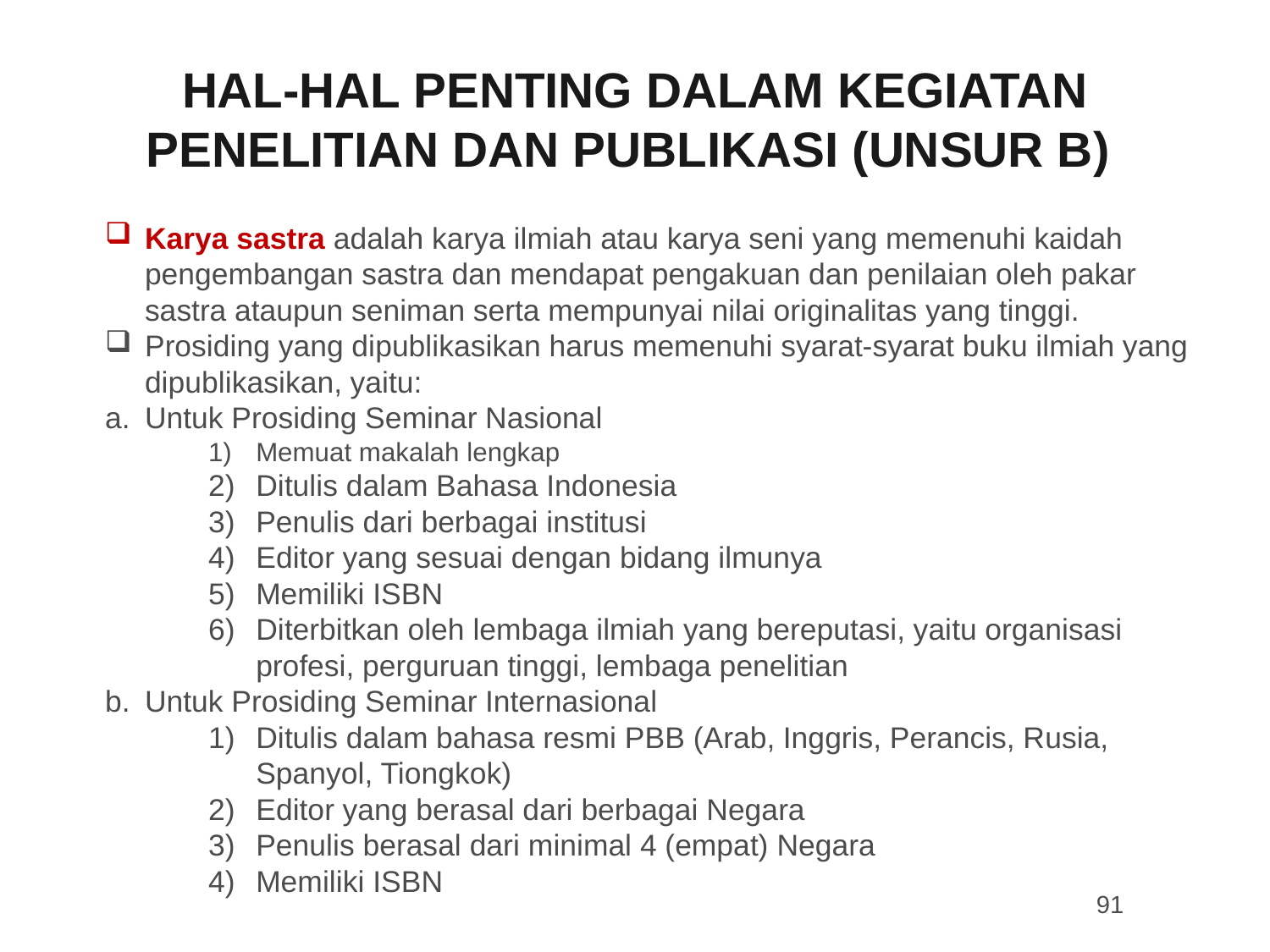

# HAL-HAL PENTING DALAM KEGIATAN PENELITIAN DAN PUBLIKASI (UNSUR B)
Karya sastra adalah karya ilmiah atau karya seni yang memenuhi kaidah pengembangan sastra dan mendapat pengakuan dan penilaian oleh pakar sastra ataupun seniman serta mempunyai nilai originalitas yang tinggi.
Prosiding yang dipublikasikan harus memenuhi syarat-syarat buku ilmiah yang dipublikasikan, yaitu:
Untuk Prosiding Seminar Nasional
Memuat makalah lengkap
Ditulis dalam Bahasa Indonesia
Penulis dari berbagai institusi
Editor yang sesuai dengan bidang ilmunya
Memiliki ISBN
Diterbitkan oleh lembaga ilmiah yang bereputasi, yaitu organisasi profesi, perguruan tinggi, lembaga penelitian
Untuk Prosiding Seminar Internasional
Ditulis dalam bahasa resmi PBB (Arab, Inggris, Perancis, Rusia, Spanyol, Tiongkok)
Editor yang berasal dari berbagai Negara
Penulis berasal dari minimal 4 (empat) Negara
Memiliki ISBN
91